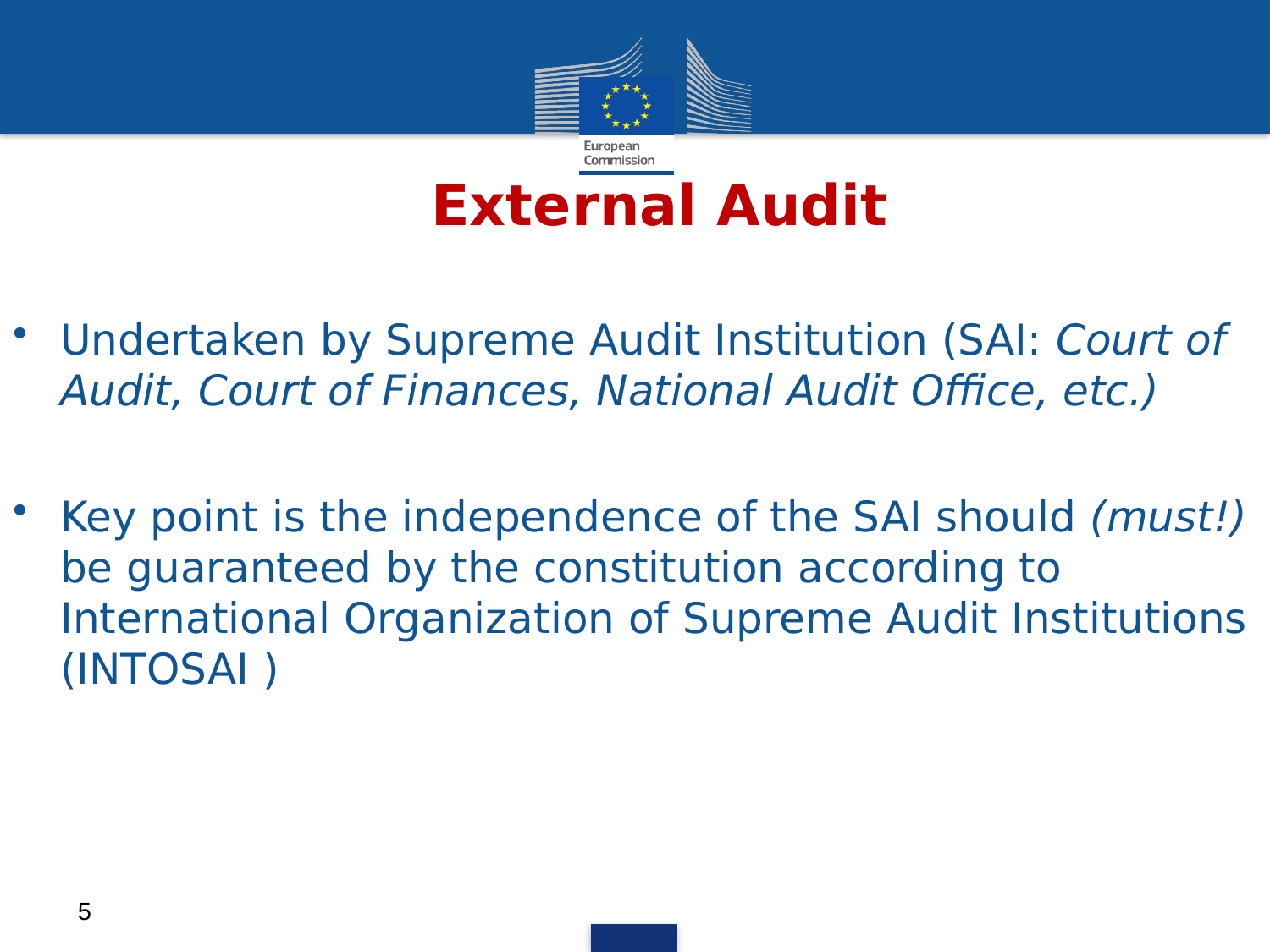

# External Audit
Undertaken by Supreme Audit Institution (SAI: Court of Audit, Court of Finances, National Audit Office, etc.)

Key point is the independence of the SAI should (must!) be guaranteed by the constitution according to International Organization of Supreme Audit Institutions (INTOSAI )

5